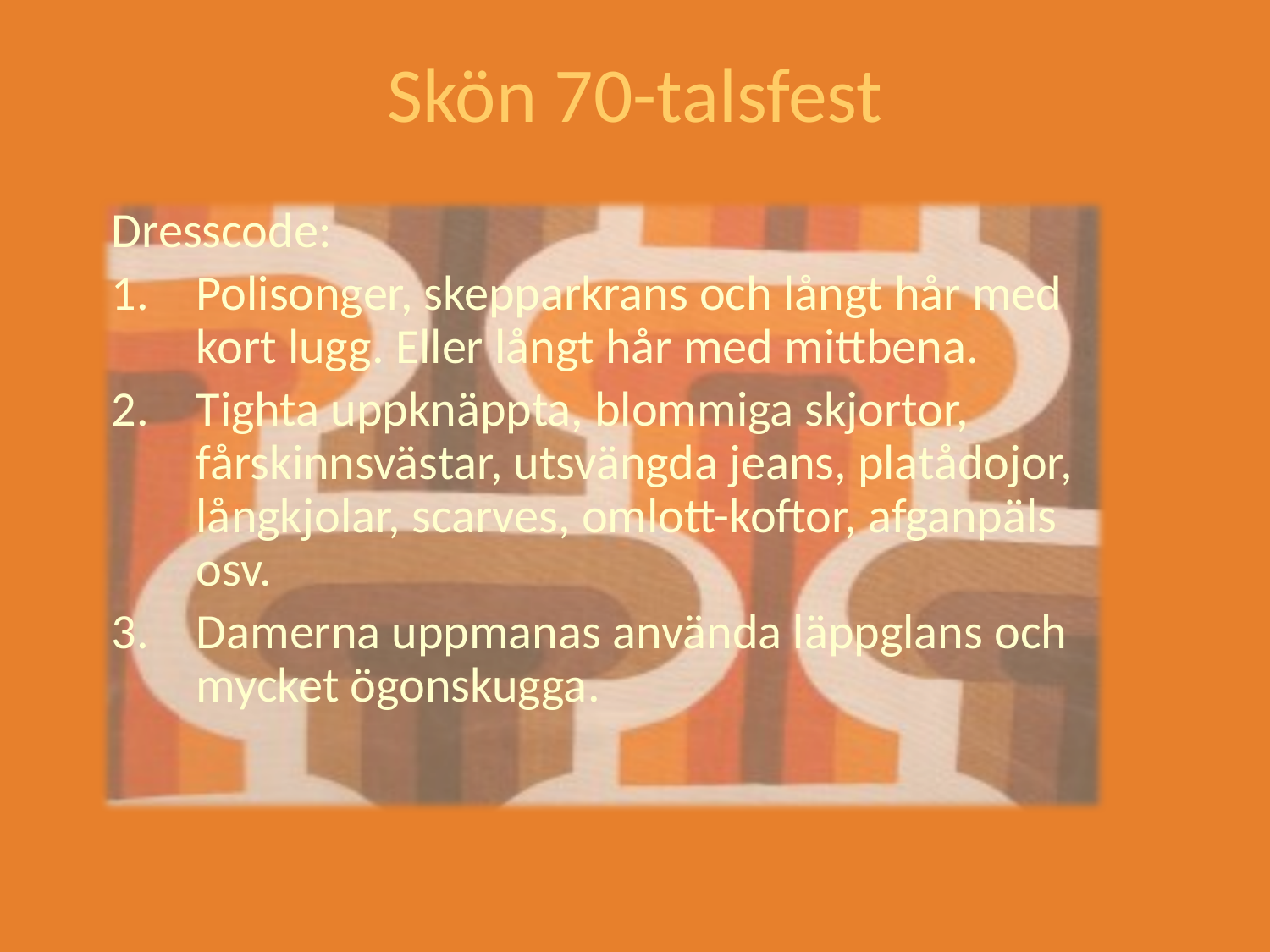

Skön 70-talsfest
Dresscode:
Polisonger, skepparkrans och långt hår med kort lugg. Eller långt hår med mittbena.
Tighta uppknäppta, blommiga skjortor, fårskinnsvästar, utsvängda jeans, platådojor, långkjolar, scarves, omlott-koftor, afganpäls osv.
Damerna uppmanas använda läppglans och mycket ögonskugga.